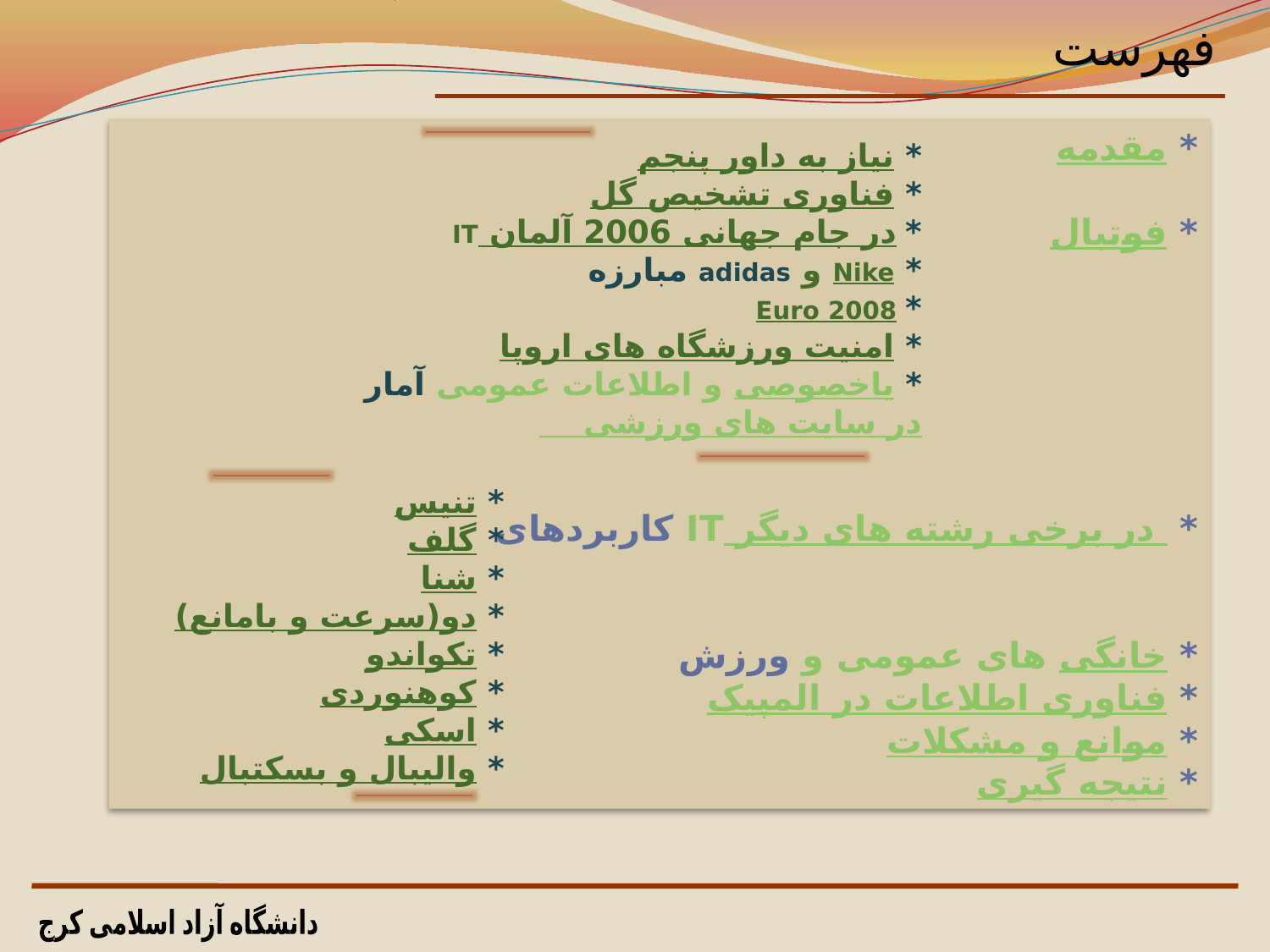

فهرست

* مقدمه

* فوتبال

* کاربردهای IT در برخی رشته های دیگر

* ورزش های عمومی و خانگی
* فناوری اطلاعات در المپیک
* موانع و مشکلات
* نتیجه گیری
* نیاز به داور پنجم
* فناوری تشخیص گل
* IT در جام جهانی 2006 آلمان
* مبارزه adidas و Nike
* Euro 2008
* امنیت ورزشگاه های اروپا
* آمار و اطلاعات عمومی یاخصوصی
    در سایت های ورزشی

* تنیس
* گلف
* شنا
* دو(سرعت و بامانع)
* تکواندو
* کوهنوردی
* اسکی
* والیبال و بسکتبال

دانشگاه آزاد اسلامی کرج